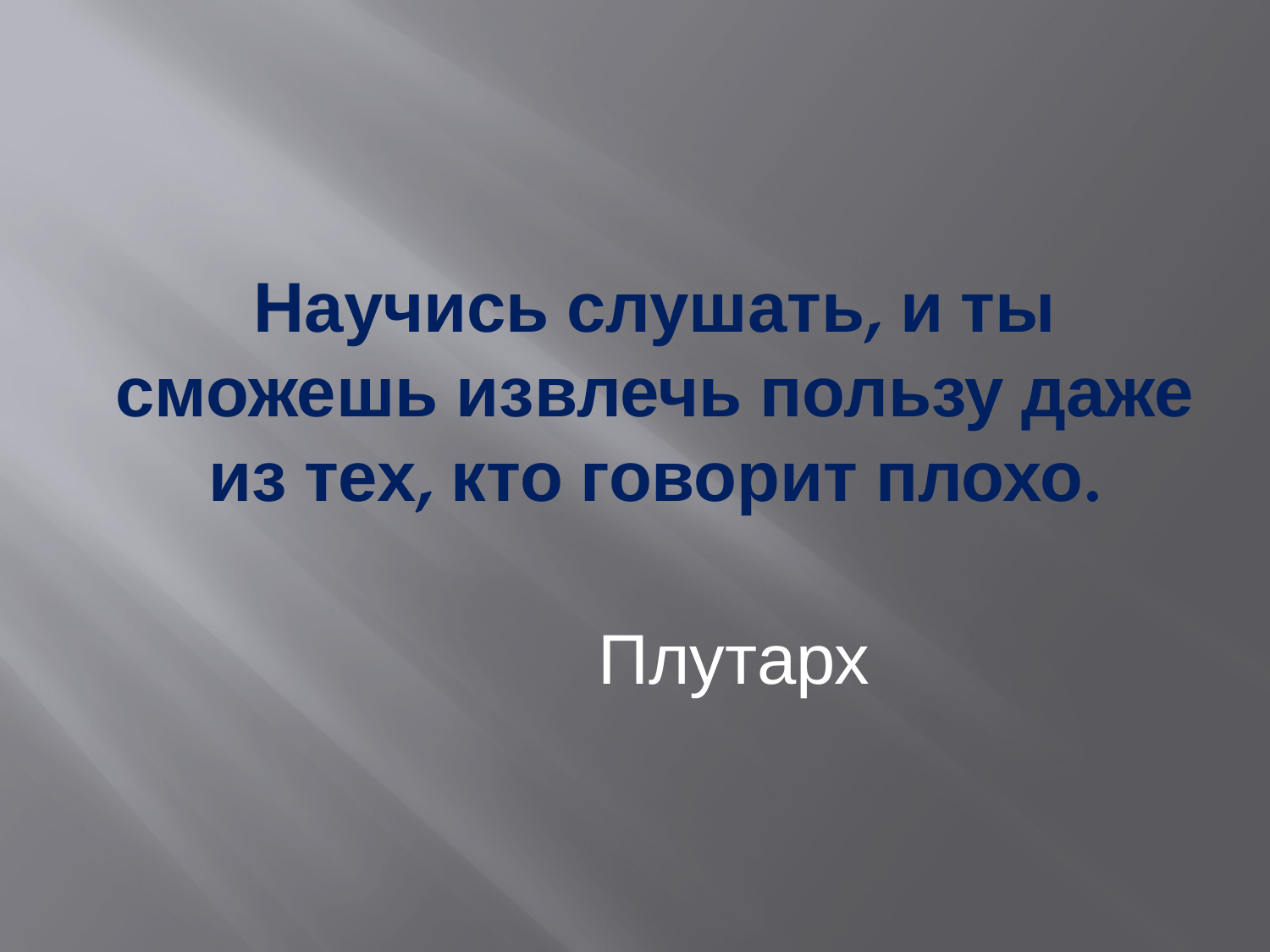

Научись слушать, и ты сможешь извлечь пользу даже из тех, кто говорит плохо.
                                                                          Плутарх